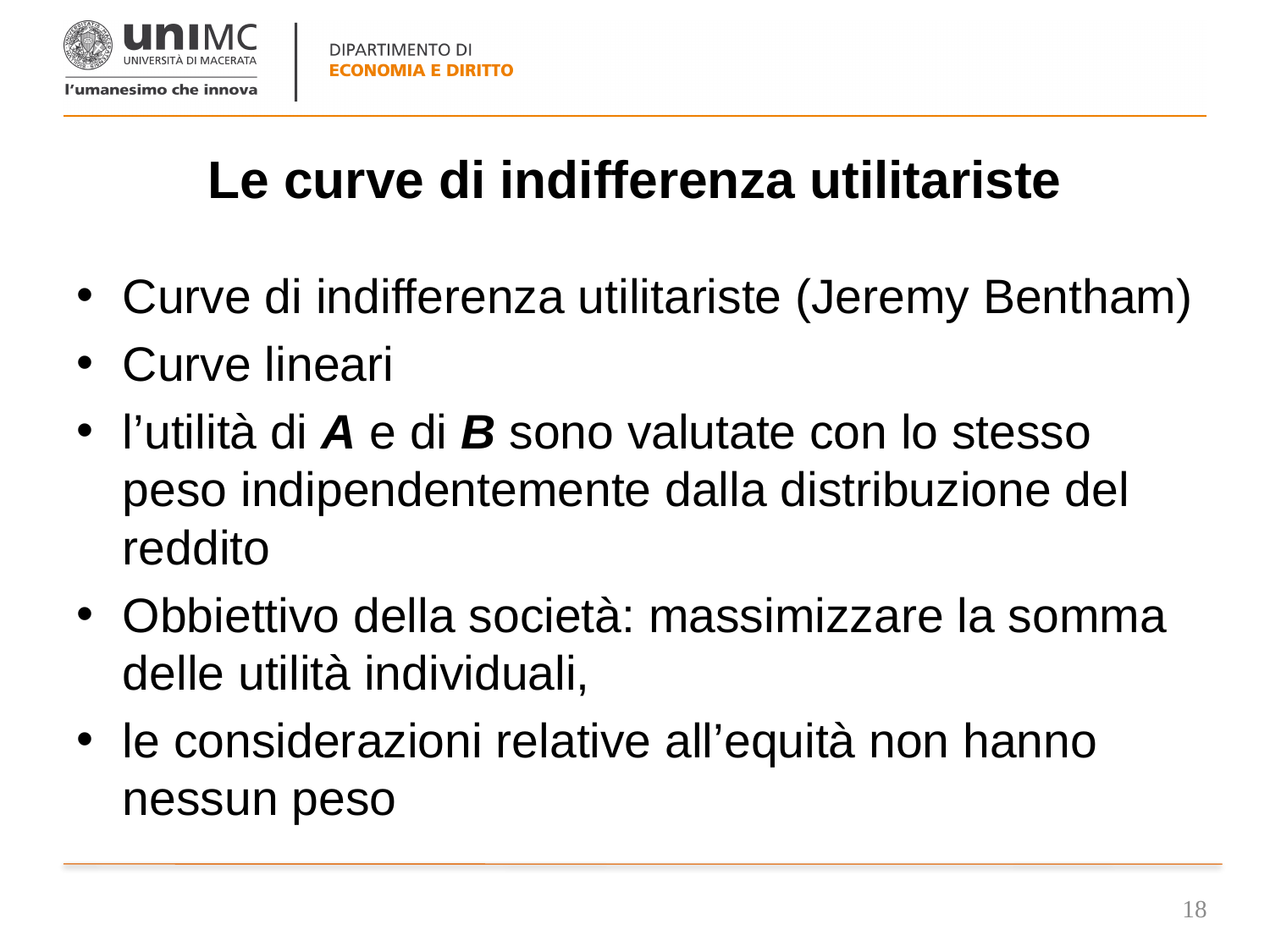

# Le curve di indifferenza utilitariste
Curve di indifferenza utilitariste (Jeremy Bentham)
Curve lineari
l’utilità di A e di B sono valutate con lo stesso peso indipendentemente dalla distribuzione del reddito
Obbiettivo della società: massimizzare la somma delle utilità individuali,
le considerazioni relative all’equità non hanno nessun peso
18